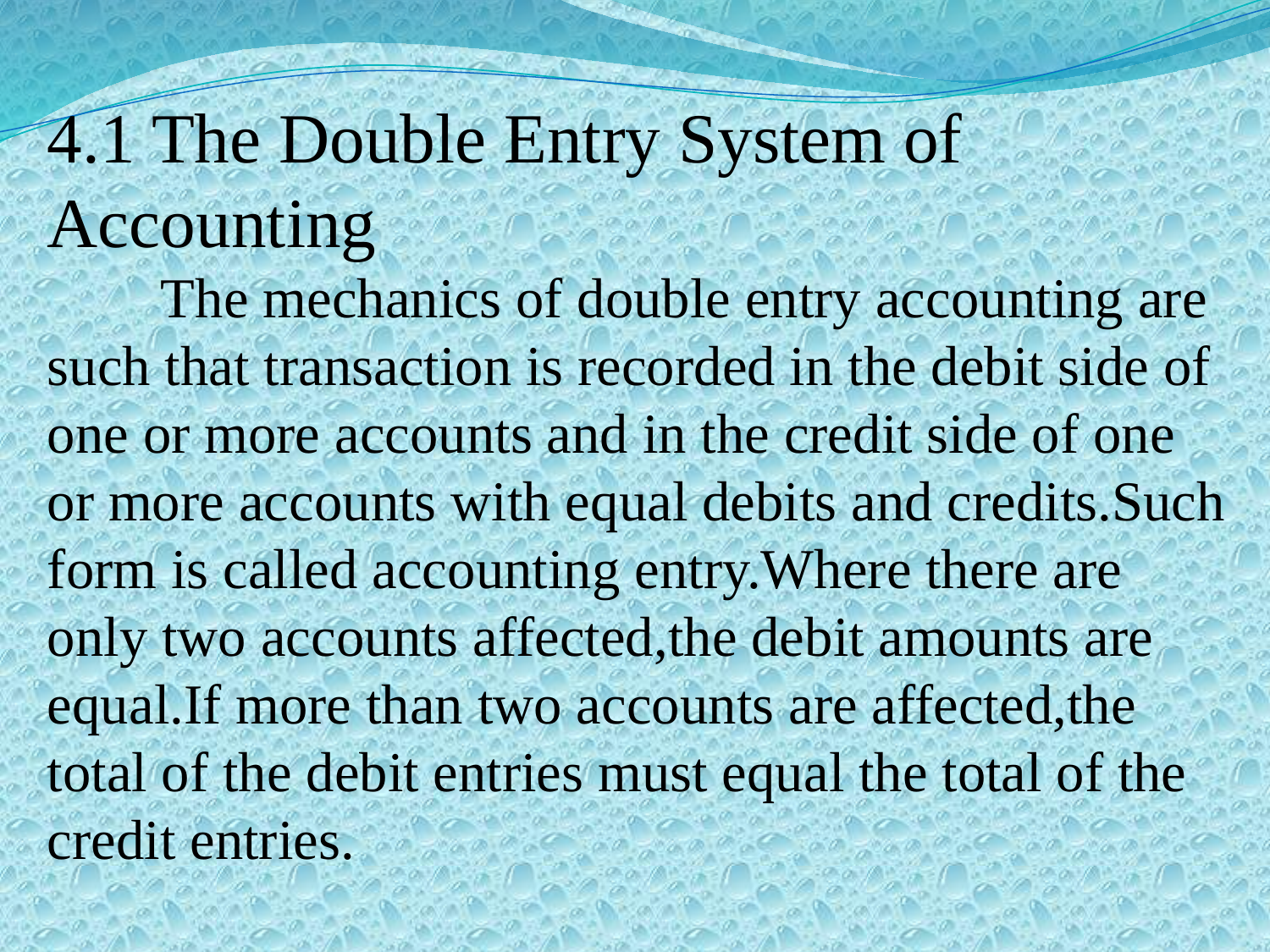

4.1 The Double Entry System of Accounting
        The mechanics of double entry accounting are such that transaction is recorded in the debit side of one or more accounts and in the credit side of one or more accounts with equal debits and credits.Such form is called accounting entry.Where there are only two accounts affected,the debit amounts are equal.If more than two accounts are affected,the total of the debit entries must equal the total of the credit entries.